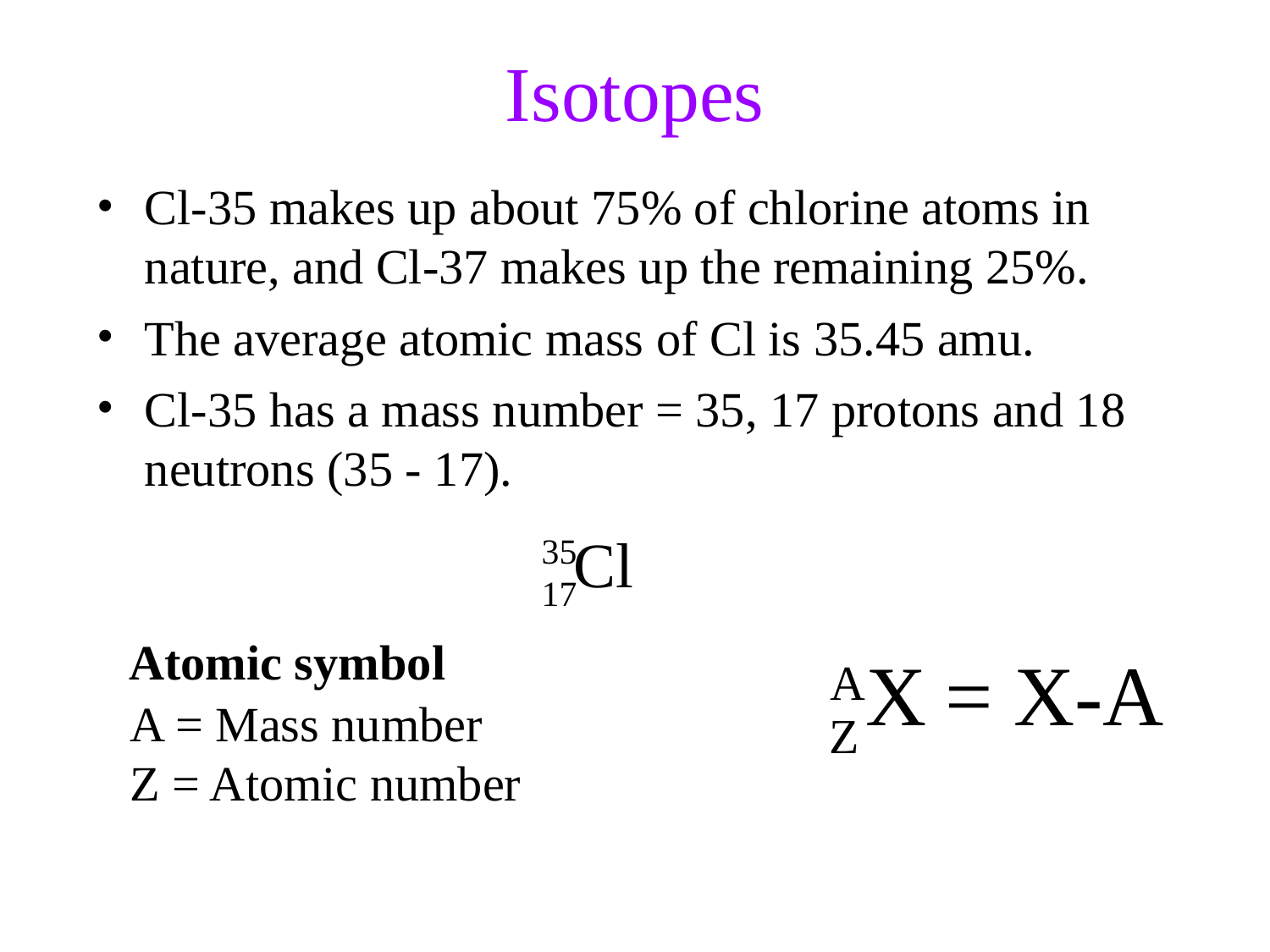

Isotopes
Cl-35 makes up about 75% of chlorine atoms in nature, and Cl-37 makes up the remaining 25%.
The average atomic mass of Cl is 35.45 amu.
Cl-35 has a mass number = 35, 17 protons and 18 neutrons (35 - 17).

Cl
35
17
Atomic symbol
A = Mass number
Z = Atomic number
AX
Z
= X-A